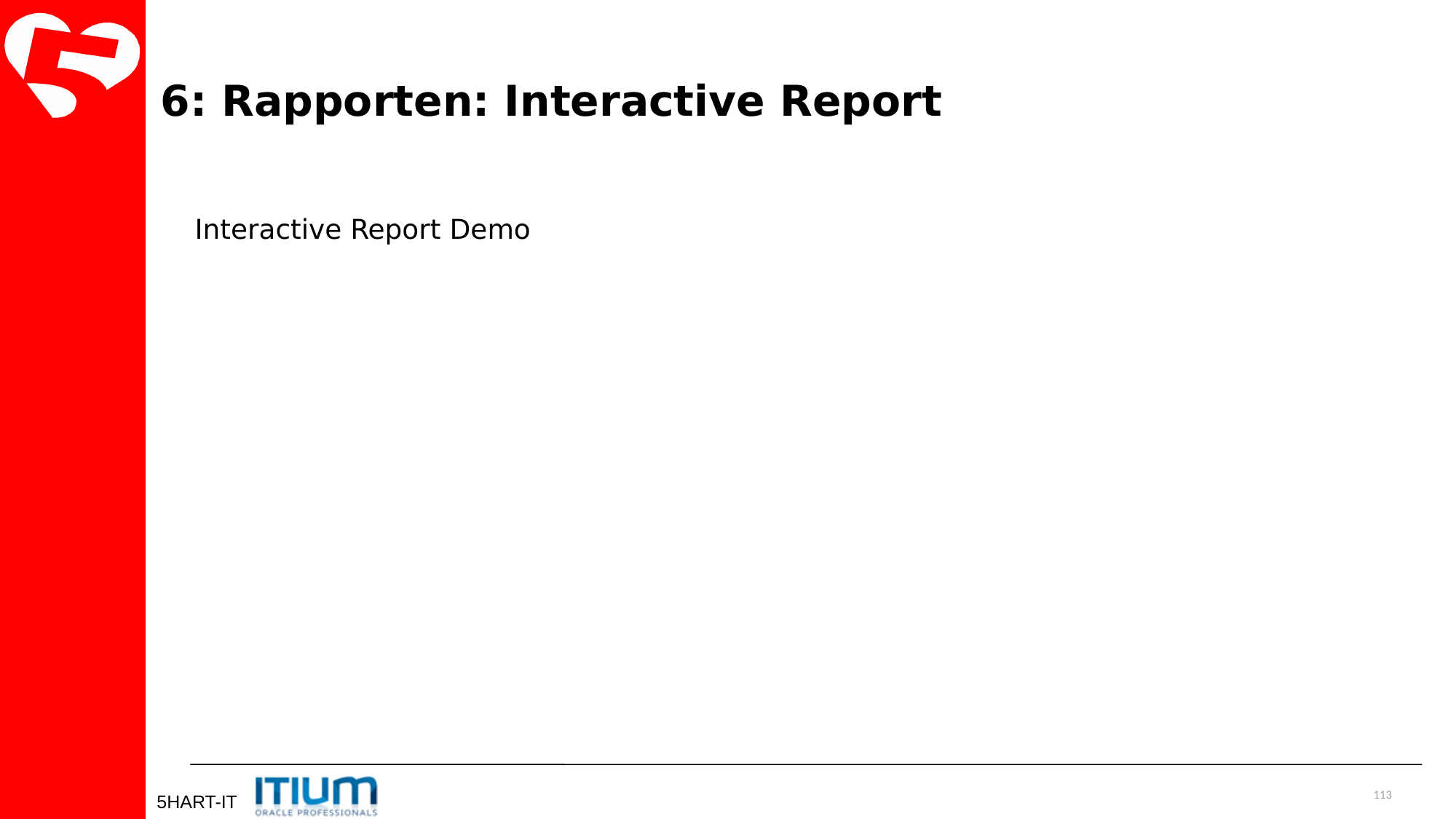

6: Rapporten: Interactive Report
Interactive Report Demo
113